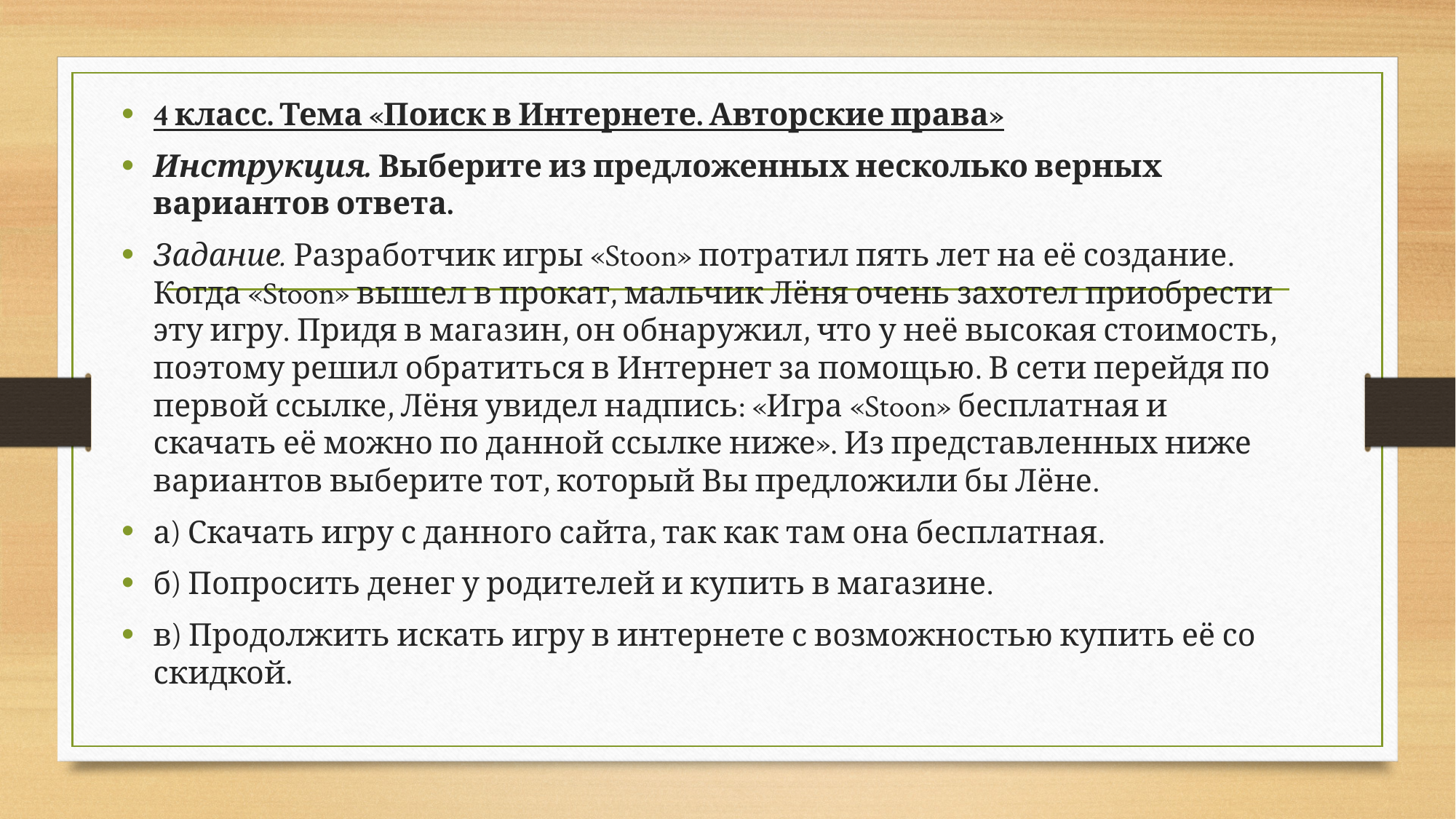

4 класс. Тема «Поиск в Интернете. Авторские права»
Инструкция. Выберите из предложенных несколько верных вариантов ответа.
Задание. Разработчик игры «Stoon» потратил пять лет на её создание. Когда «Stoon» вышел в прокат, мальчик Лёня очень захотел приобрести эту игру. Придя в магазин, он обнаружил, что у неё высокая стоимость, поэтому решил обратиться в Интернет за помощью. В сети перейдя по первой ссылке, Лёня увидел надпись: «Игра «Stoon» бесплатная и скачать её можно по данной ссылке ниже». Из представленных ниже вариантов выберите тот, который Вы предложили бы Лёне.
а) Скачать игру с данного сайта, так как там она бесплатная.
б) Попросить денег у родителей и купить в магазине.
в) Продолжить искать игру в интернете с возможностью купить её со скидкой.